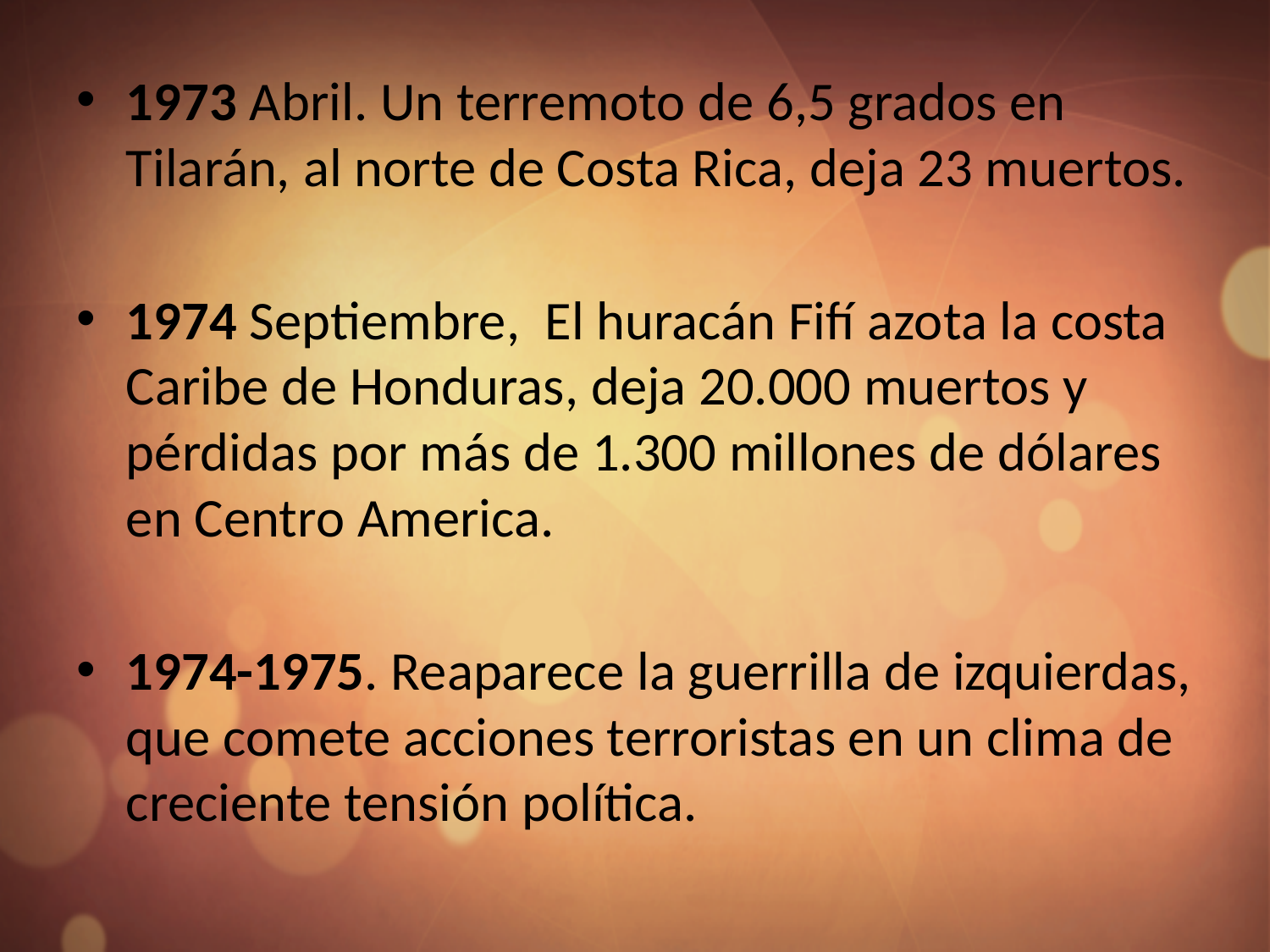

1973 Abril. Un terremoto de 6,5 grados en Tilarán, al norte de Costa Rica, deja 23 muertos.

1974 Septiembre,  El huracán Fifí azota la costa Caribe de Honduras, deja 20.000 muertos y pérdidas por más de 1.300 millones de dólares en Centro America.

1974-1975. Reaparece la guerrilla de izquierdas, que comete acciones terroristas en un clima de creciente tensión política.